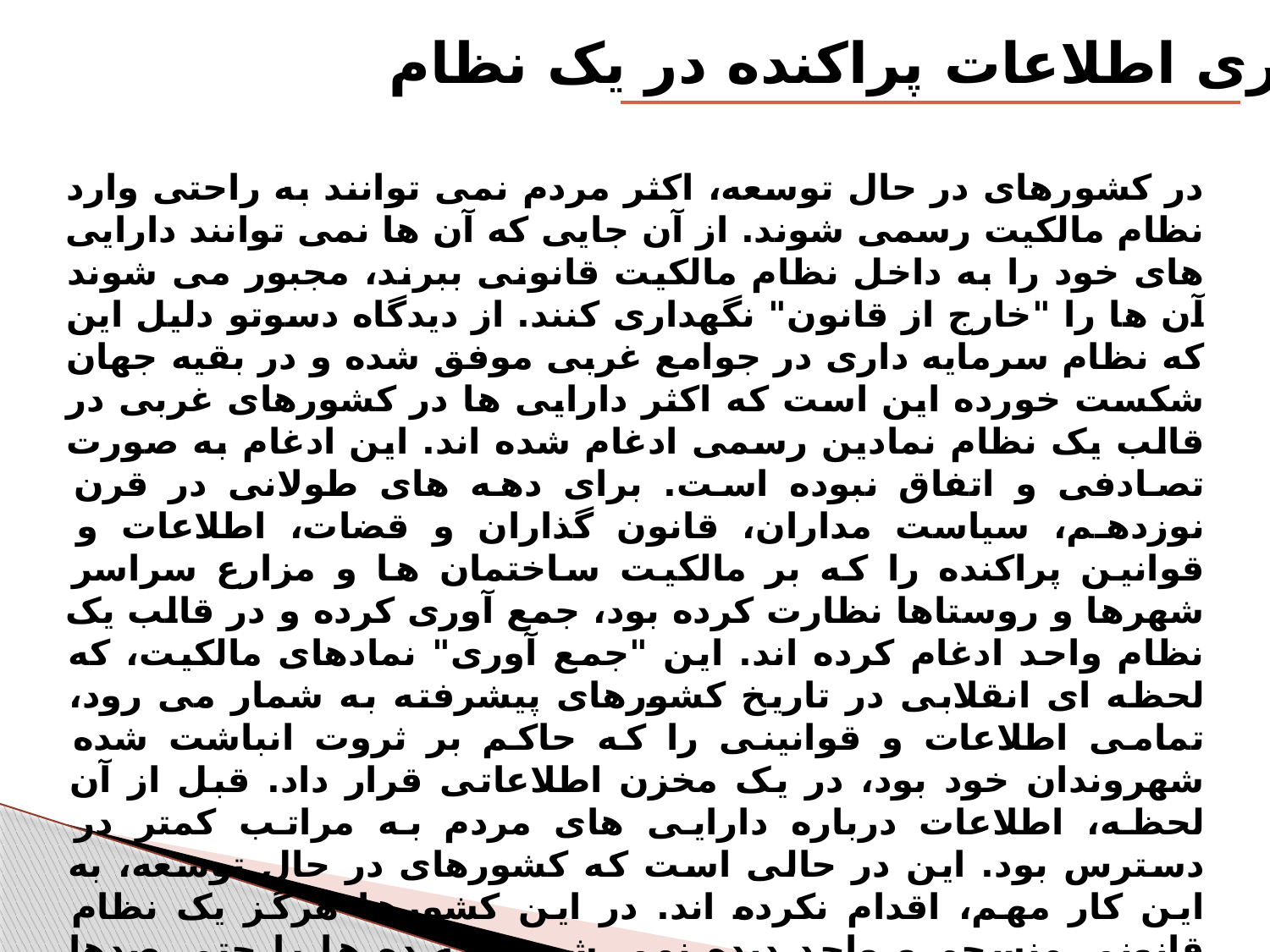

جمع آوری اطلاعات پراکنده در یک نظام
	در کشورهای در حال توسعه، اکثر مردم نمی توانند به راحتی وارد نظام مالکیت رسمی شوند. از آن جایی که آن ها نمی توانند دارایی های خود را به داخل نظام مالکیت قانونی ببرند، مجبور می شوند آن ها را "خارج از قانون" نگهداری کنند. از دیدگاه دسوتو دلیل این که نظام سرمایه داری در جوامع غربی موفق شده و در بقیه جهان شکست خورده این است که اکثر دارایی ها در کشورهای غربی در قالب یک نظام نمادین رسمی ادغام شده اند. این ادغام به صورت تصادفی و اتفاق نبوده است. برای دهه های طولانی در قرن نوزدهم، سیاست مداران، قانون گذاران و قضات، اطلاعات و قوانین پراکنده را که بر مالکیت ساختمان ها و مزارع سراسر شهرها و روستاها نظارت کرده بود، جمع آوری کرده و در قالب یک نظام واحد ادغام کرده اند. این "جمع آوری" نمادهای مالکیت، که لحظه ای انقلابی در تاریخ کشورهای پیشرفته به شمار می رود، تمامی اطلاعات و قوانینی را که حاکم بر ثروت انباشت شده شهروندان خود بود، در یک مخزن اطلاعاتی قرار داد. قبل از آن لحظه، اطلاعات درباره دارایی های مردم به مراتب کمتر در دسترس بود. این در حالی است که کشورهای در حال توسعه، به این کار مهم، اقدام نکرده اند. در این کشورها هرگز یک نظام قانونی منسجم و واحد دیده نمی شود بلکه ده ها یا حتی صدها نظام وجود دارد که توسط همه نوع سازمانی، برخی قانونی و برخی دیگر خارج از قانون، از گروه های کوچک کارآفرینان تا سازمان های مسکن، مدیریت می شوند.